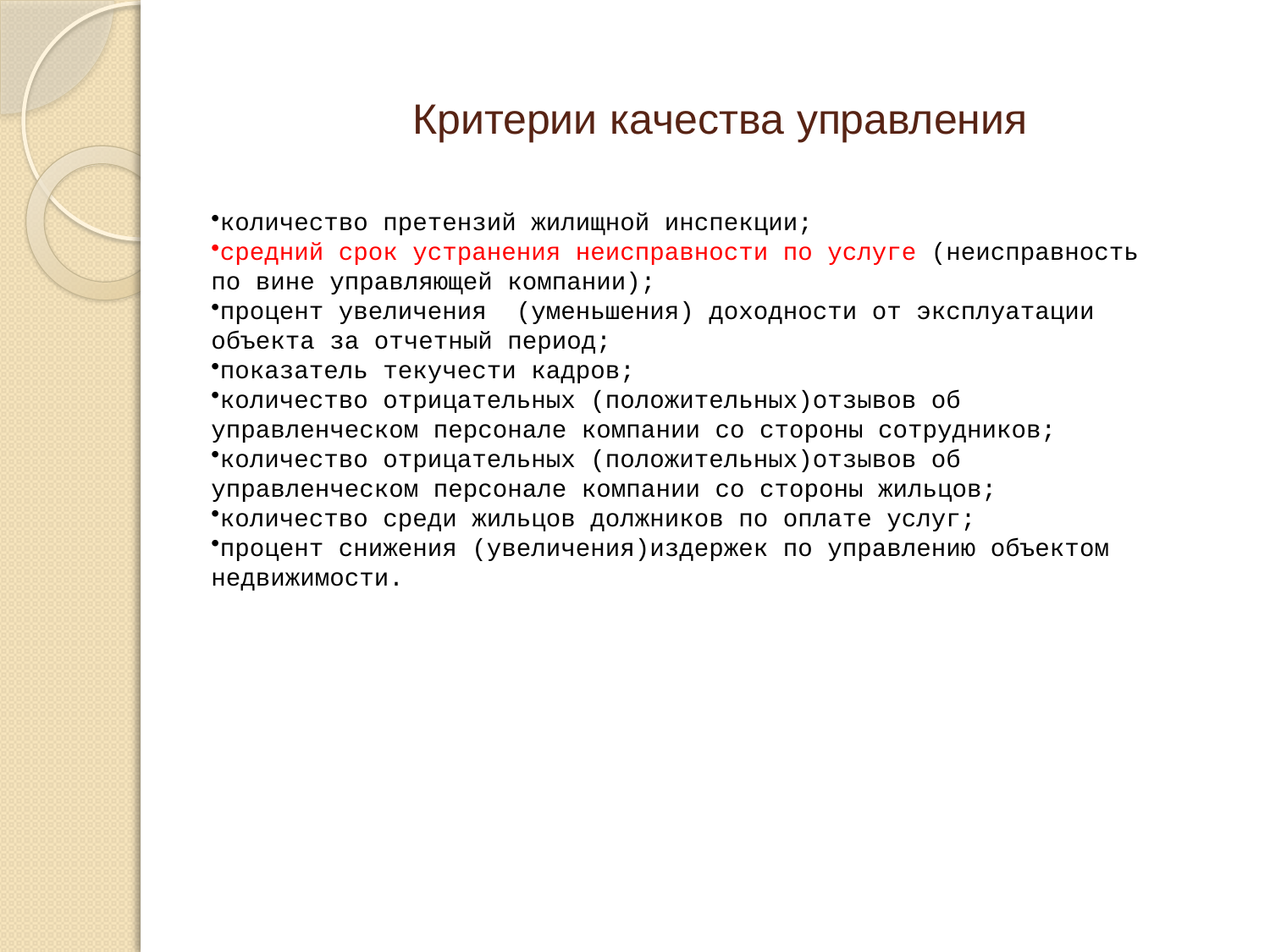

# Критерии качества управления
количество претензий жилищной инспекции;
средний срок устранения неисправности по услуге (неисправность по вине управляющей компании);
процент увеличения  (уменьшения) доходности от эксплуатации объекта за отчетный период;
показатель текучести кадров;
количество отрицательных (положительных)отзывов об управленческом персонале компании со стороны сотрудников;
количество отрицательных (положительных)отзывов об управленческом персонале компании со стороны жильцов;
количество среди жильцов должников по оплате услуг;
процент снижения (увеличения)издержек по управлению объектом недвижимости.